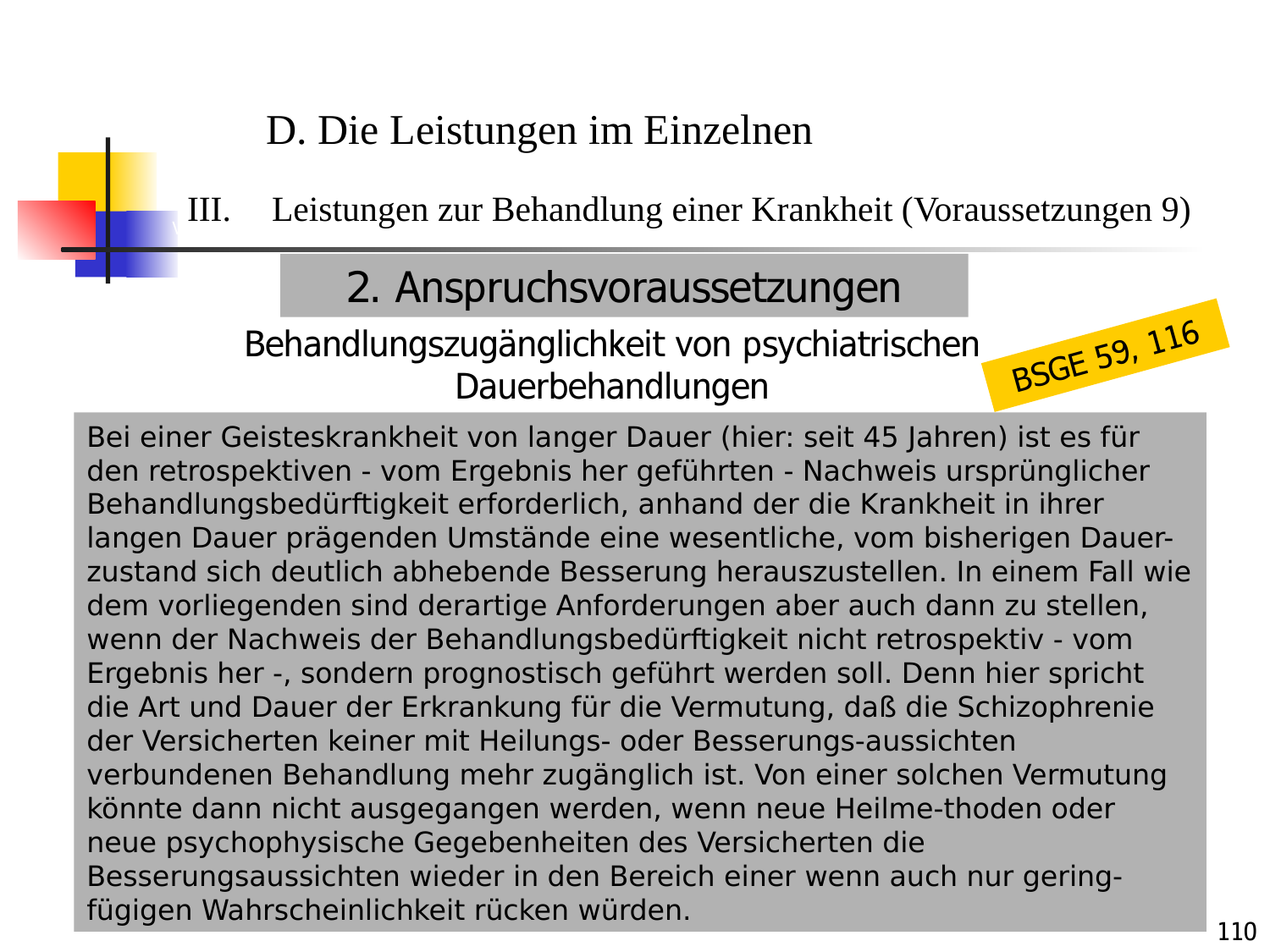

Voraussetzungen 9
D. Die Leistungen im Einzelnen

Leistungen zur Behandlung einer Krankheit (Voraussetzungen 9)
2. Anspruchsvoraussetzungen
Behandlungszugänglichkeit von psychiatrischen Dauerbehandlungen
BSGE 59, 116
Bei einer Geisteskrankheit von langer Dauer (hier: seit 45 Jahren) ist es für den retrospektiven - vom Ergebnis her geführten - Nachweis ursprünglicher Behandlungsbedürftigkeit erforderlich, anhand der die Krankheit in ihrer langen Dauer prägenden Umstände eine wesentliche, vom bisherigen Dauer-zustand sich deutlich abhebende Besserung herauszustellen. In einem Fall wie dem vorliegenden sind derartige Anforderungen aber auch dann zu stellen, wenn der Nachweis der Behandlungsbedürftigkeit nicht retrospektiv - vom Ergebnis her -, sondern prognostisch geführt werden soll. Denn hier spricht die Art und Dauer der Erkrankung für die Vermutung, daß die Schizophrenie der Versicherten keiner mit Heilungs- oder Besserungs-aussichten verbundenen Behandlung mehr zugänglich ist. Von einer solchen Vermutung könnte dann nicht ausgegangen werden, wenn neue Heilme-thoden oder neue psychophysische Gegebenheiten des Versicherten die Besserungsaussichten wieder in den Bereich einer wenn auch nur gering-fügigen Wahrscheinlichkeit rücken würden.
Krankheit
Das  Leistungsrecht der gesetzlichen Kranken- und Pflegeversicherung; Sommersemester 2018
110